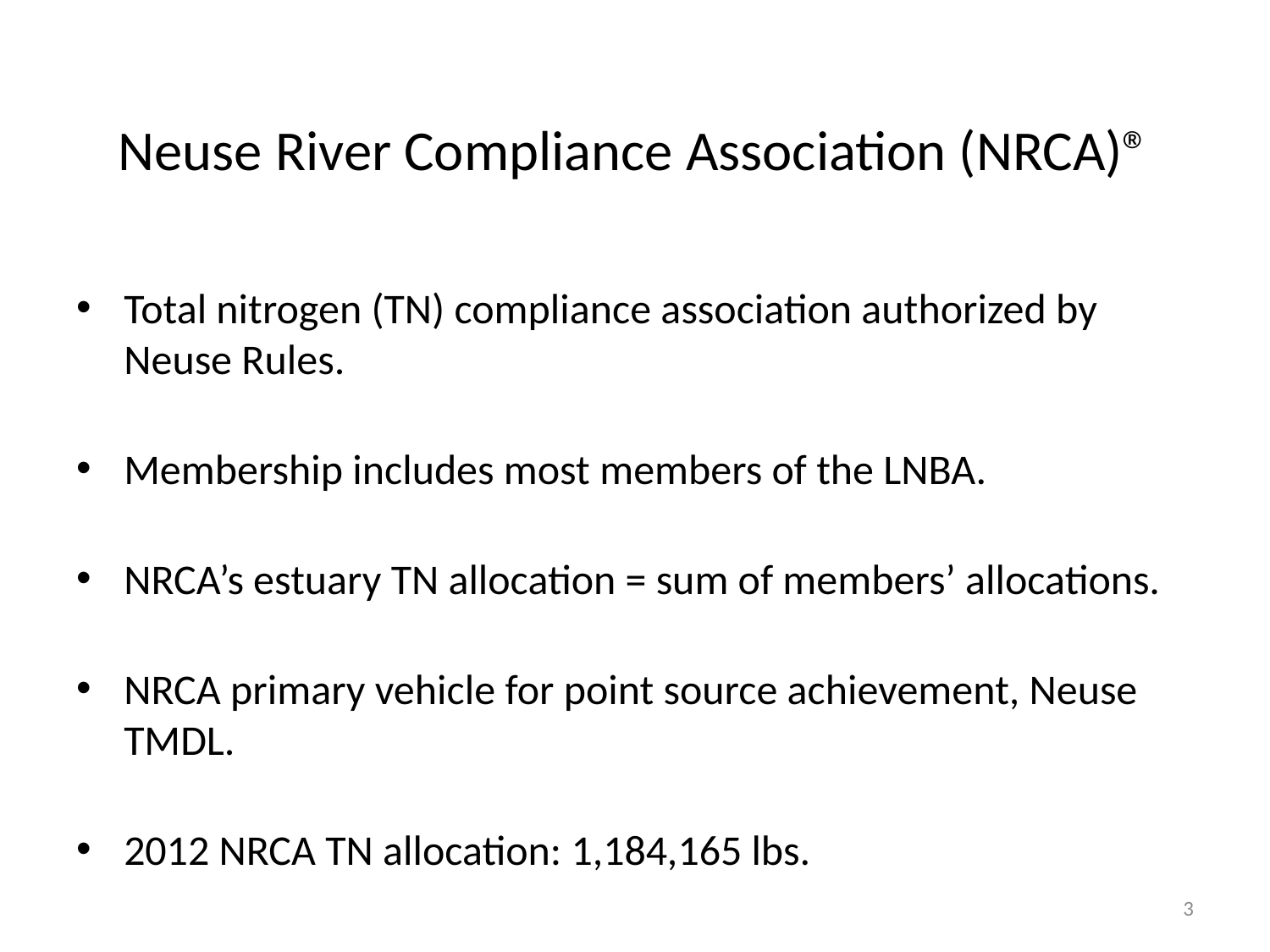

# Neuse River Compliance Association (NRCA)®
Total nitrogen (TN) compliance association authorized by  Neuse Rules.
Membership includes most members of the LNBA.
NRCA’s estuary TN allocation = sum of members’ allocations.
NRCA primary vehicle for point source achievement, Neuse TMDL.
2012 NRCA TN allocation: 1,184,165 lbs.

3